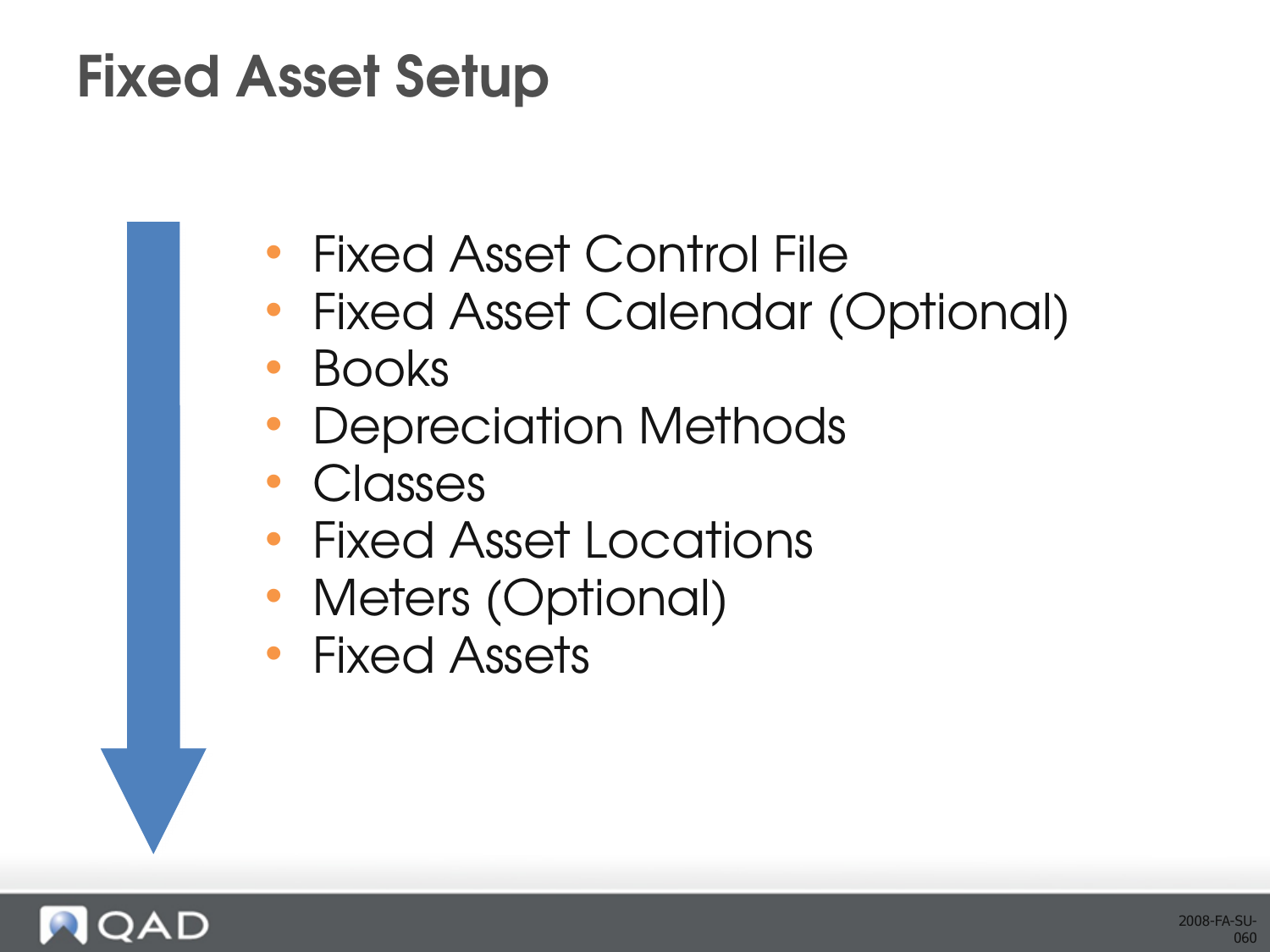

# Fixed Asset Setup
Fixed Asset Control File
Fixed Asset Calendar (Optional)
Books
Depreciation Methods
Classes
Fixed Asset Locations
Meters (Optional)
Fixed Assets

2008-FA-SU-060